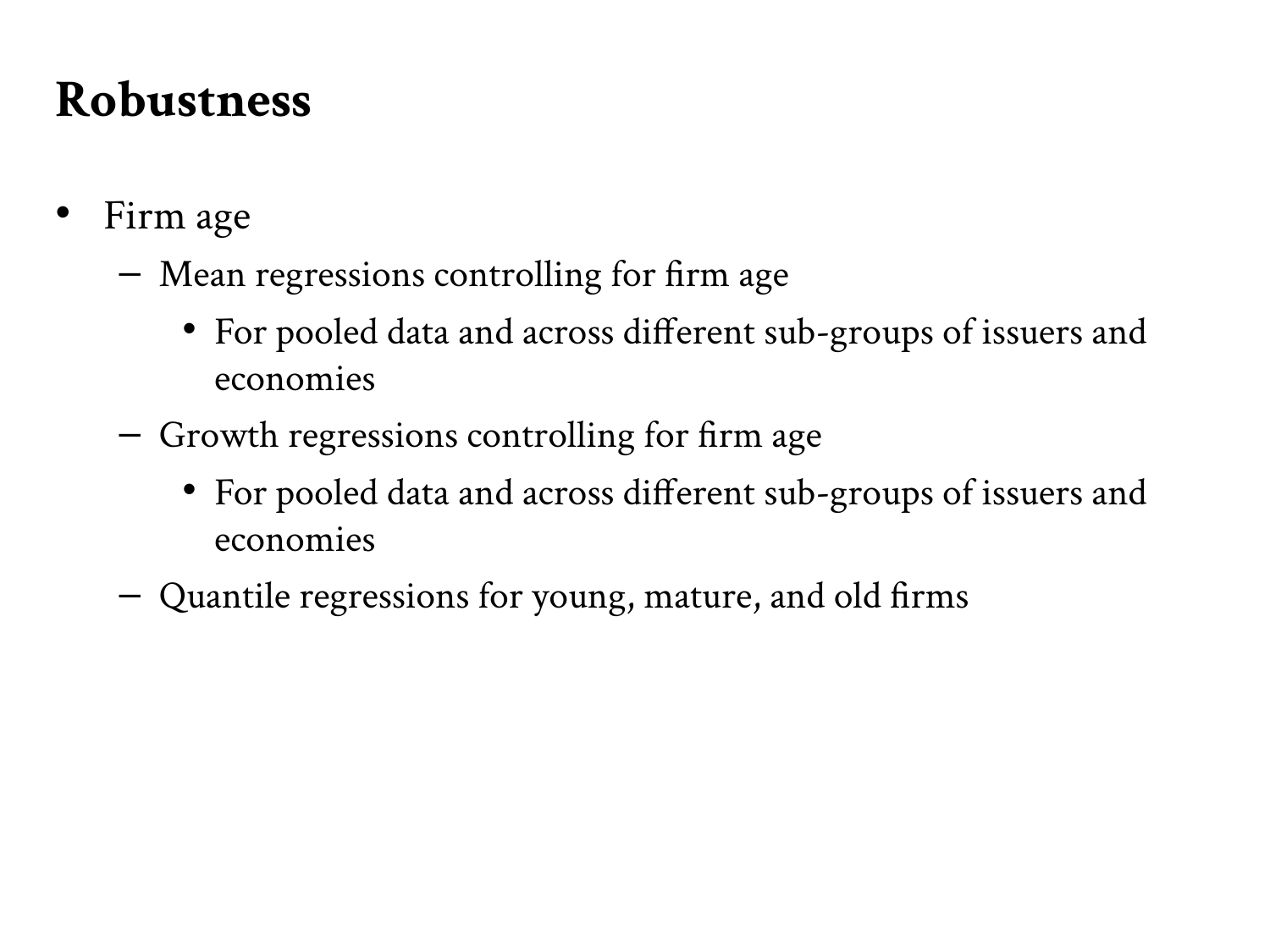

# Robustness
Firm age
Mean regressions controlling for firm age
For pooled data and across different sub-groups of issuers and economies
Growth regressions controlling for firm age
For pooled data and across different sub-groups of issuers and economies
Quantile regressions for young, mature, and old firms